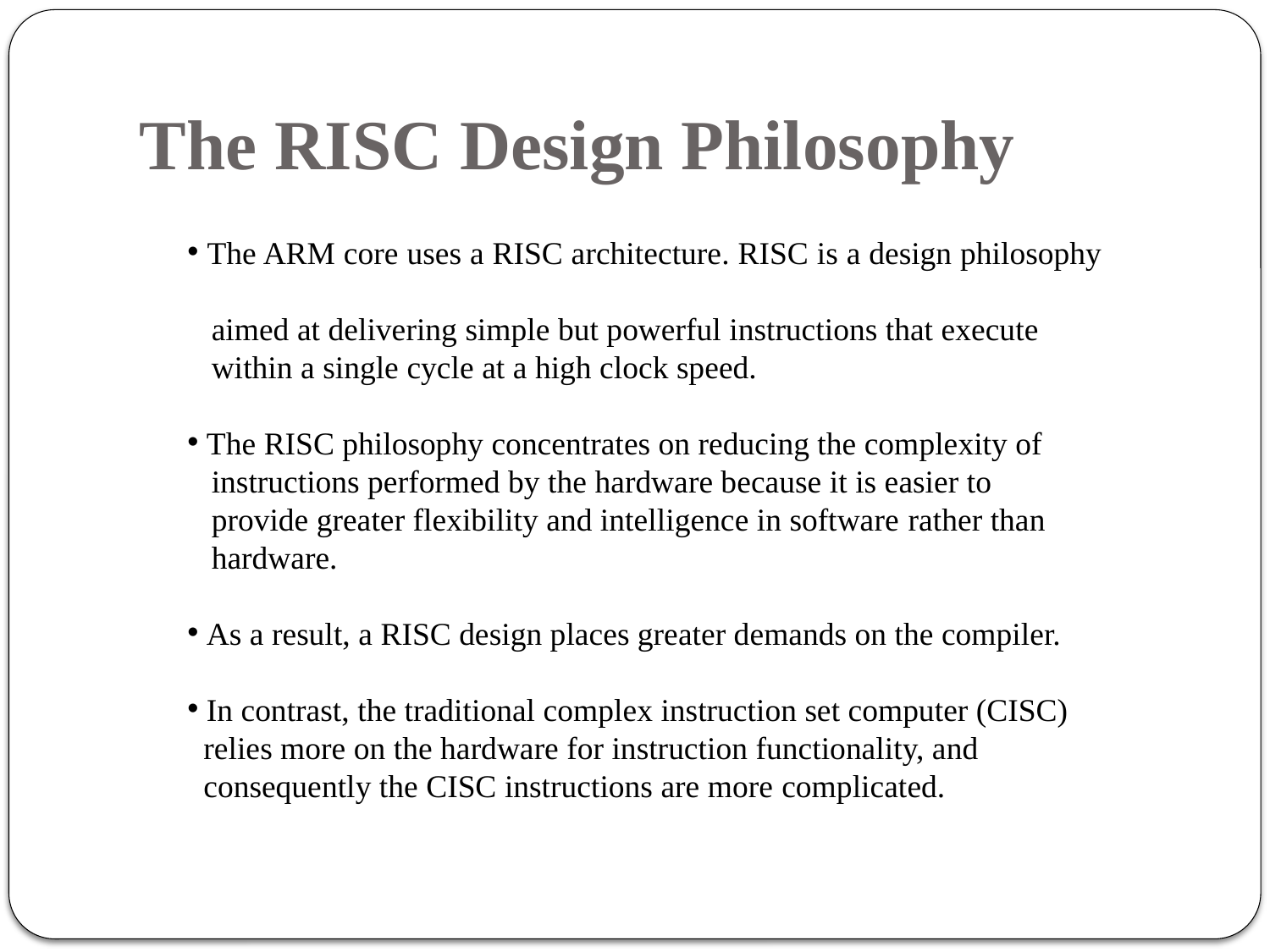

# The RISC Design Philosophy
 The ARM core uses a RISC architecture. RISC is a design philosophy
   aimed at delivering simple but powerful instructions that execute
   within a single cycle at a high clock speed.

 The RISC philosophy concentrates on reducing the complexity of
   instructions performed by the hardware because it is easier to
   provide greater flexibility and intelligence in software rather than
   hardware.

 As a result, a RISC design places greater demands on the compiler.

 In contrast, the traditional complex instruction set computer (CISC)
  relies more on the hardware for instruction functionality, and
  consequently the CISC instructions are more complicated.